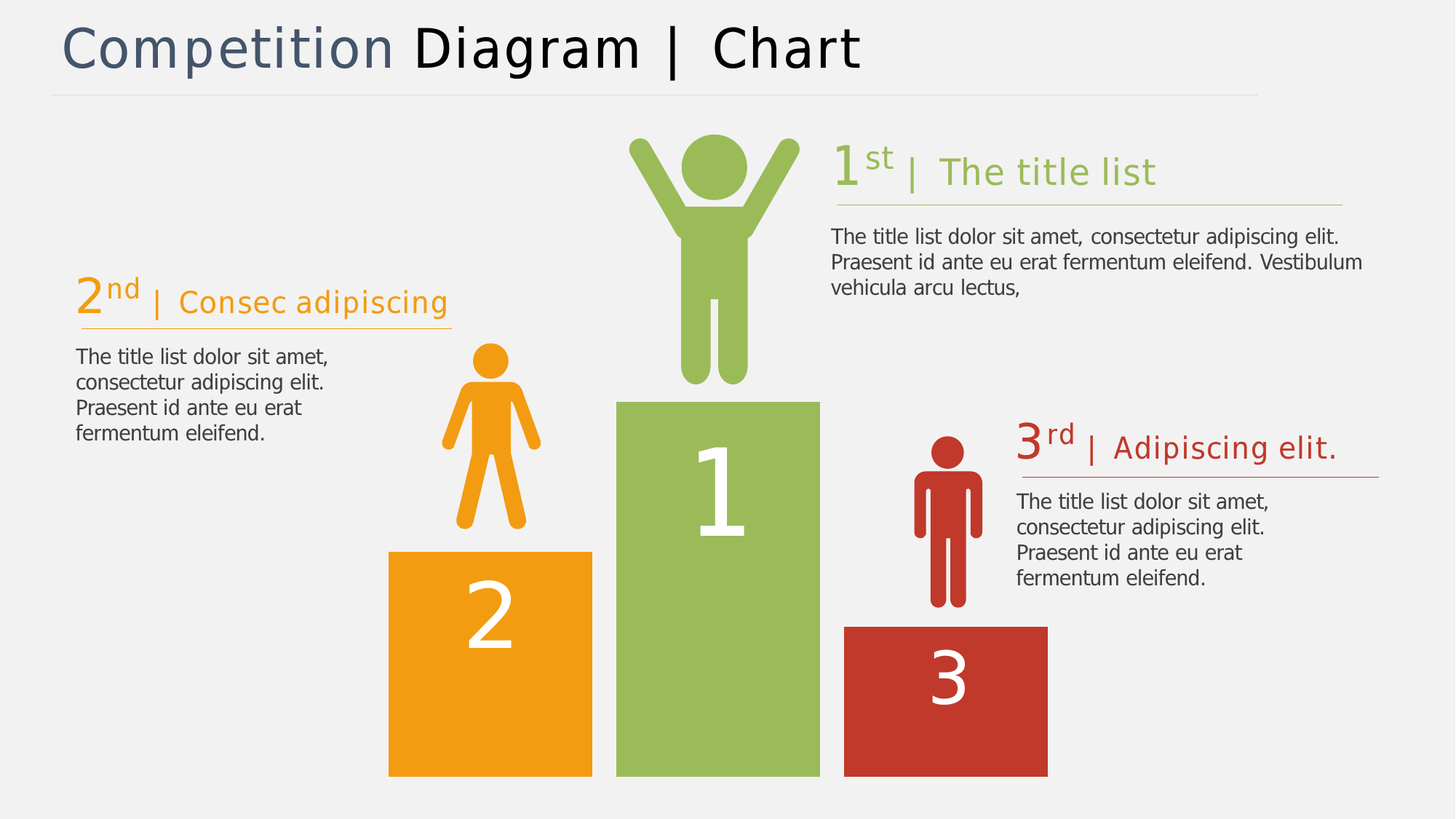

Competition Diagram | Chart
1st | The title list

The title list dolor sit amet, consectetur adipiscing elit. Praesent id ante eu erat fermentum eleifend. Vestibulum vehicula arcu lectus,
2nd | Consec adipiscing

### Chart

| Category | Series 1 | Series 2 | Series 3 |
|---|---|---|---|
| Category 1 | 6.0 | 10.0 | 4.0 |
The title list dolor sit amet, consectetur adipiscing elit. Praesent id ante eu erat fermentum eleifend.

3rd | Adipiscing elit.
1

The title list dolor sit amet, consectetur adipiscing elit. Praesent id ante eu erat fermentum eleifend.
2
3